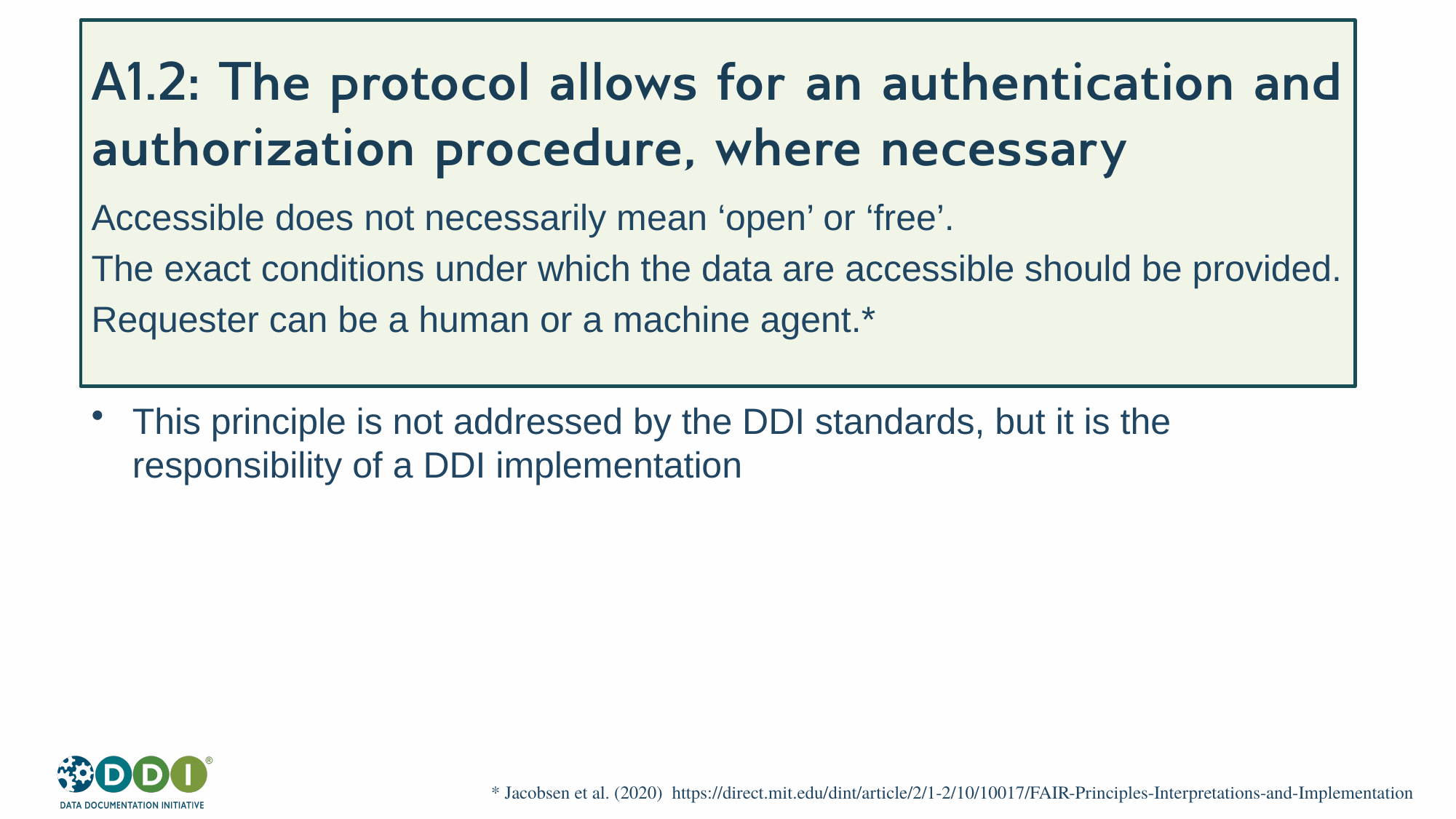

# A1.2: The protocol allows for an authentication and authorization procedure, where necessary
Accessible does not necessarily mean ‘open’ or ‘free’.
The exact conditions under which the data are accessible should be provided.
Requester can be a human or a machine agent.*

This principle is not addressed by the DDI standards, but it is the responsibility of a DDI implementation
* Jacobsen et al. (2020)  https://direct.mit.edu/dint/article/2/1-2/10/10017/FAIR-Principles-Interpretations-and-Implementation